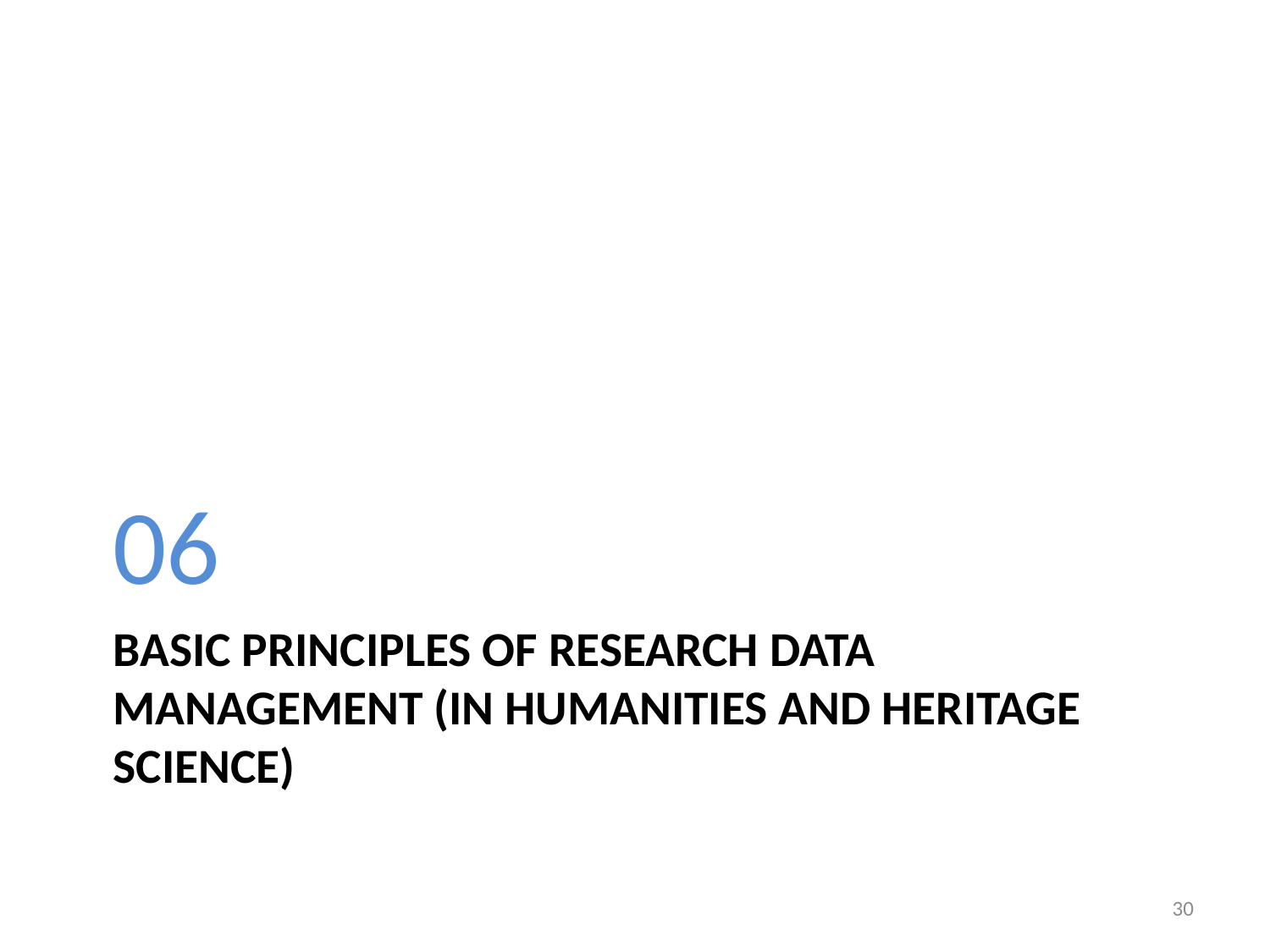

06
# BaSic PrincipLes of Research Data Management (in Humanities and Heritage Science)
30